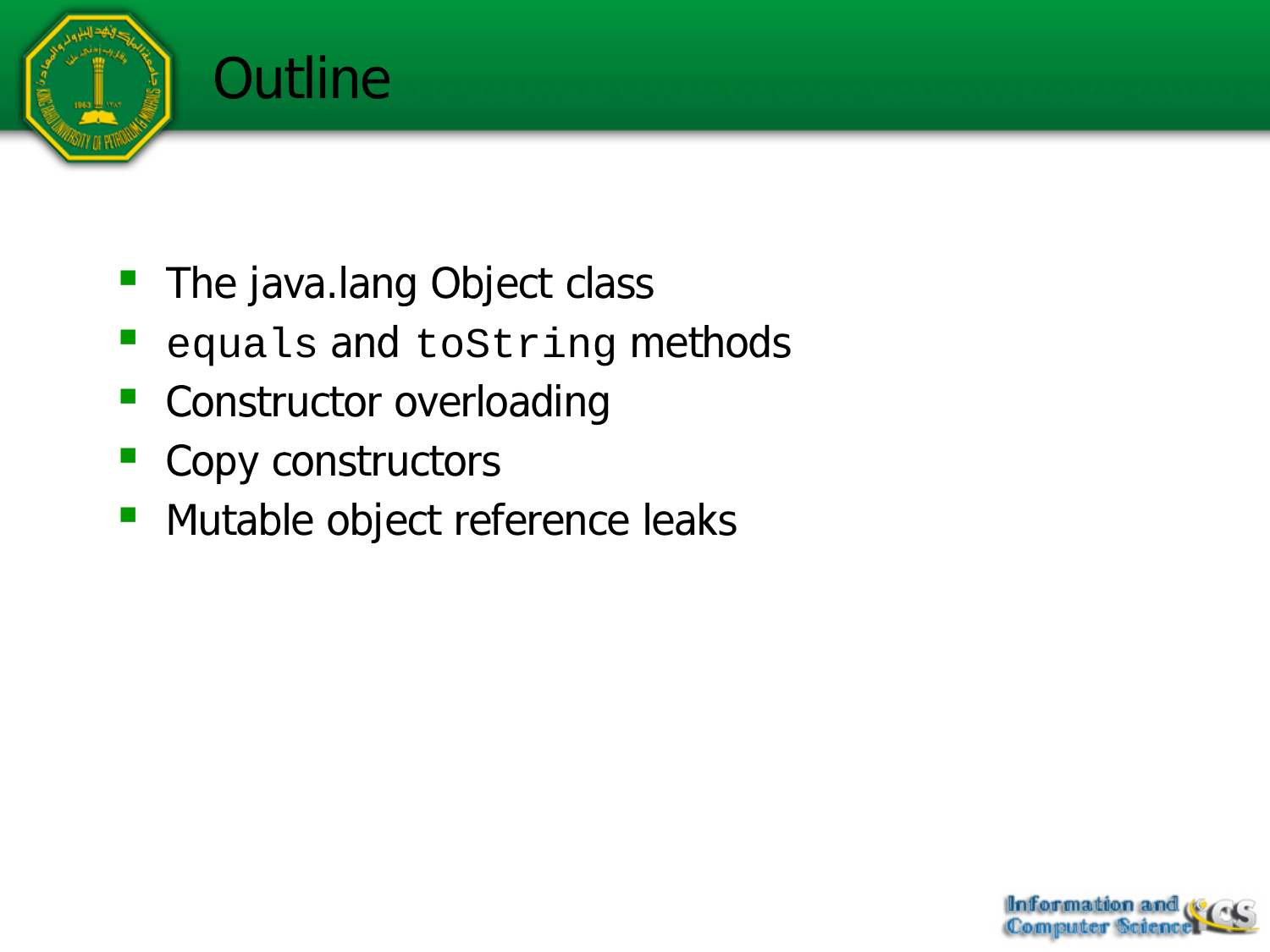

# Outline

The java.lang Object class
equals and toString methods
Constructor overloading
Copy constructors
Mutable object reference leaks